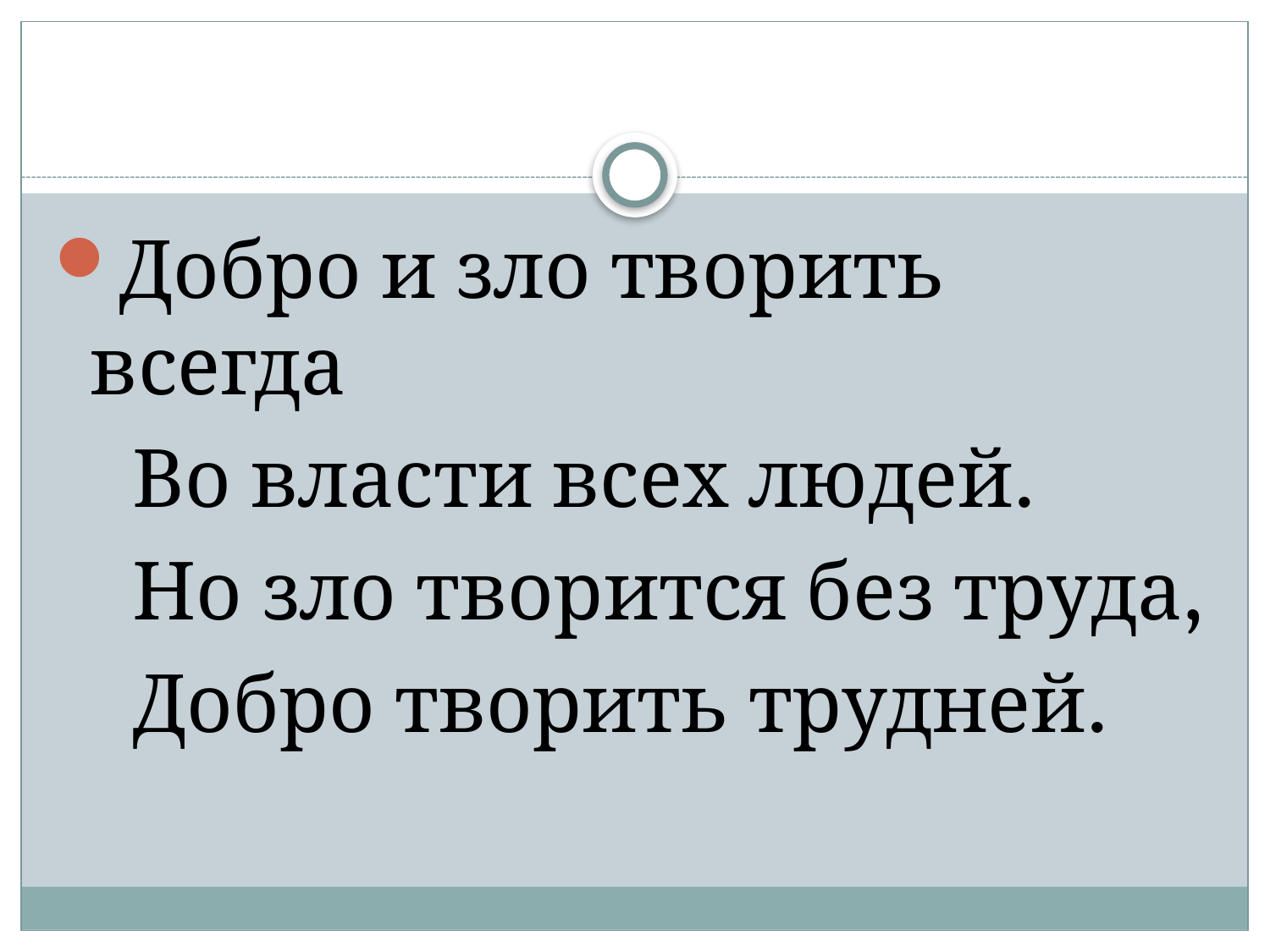

#
Добро и зло творить всегда
    Во власти всех людей.
    Но зло творится без труда,
    Добро творить трудней.